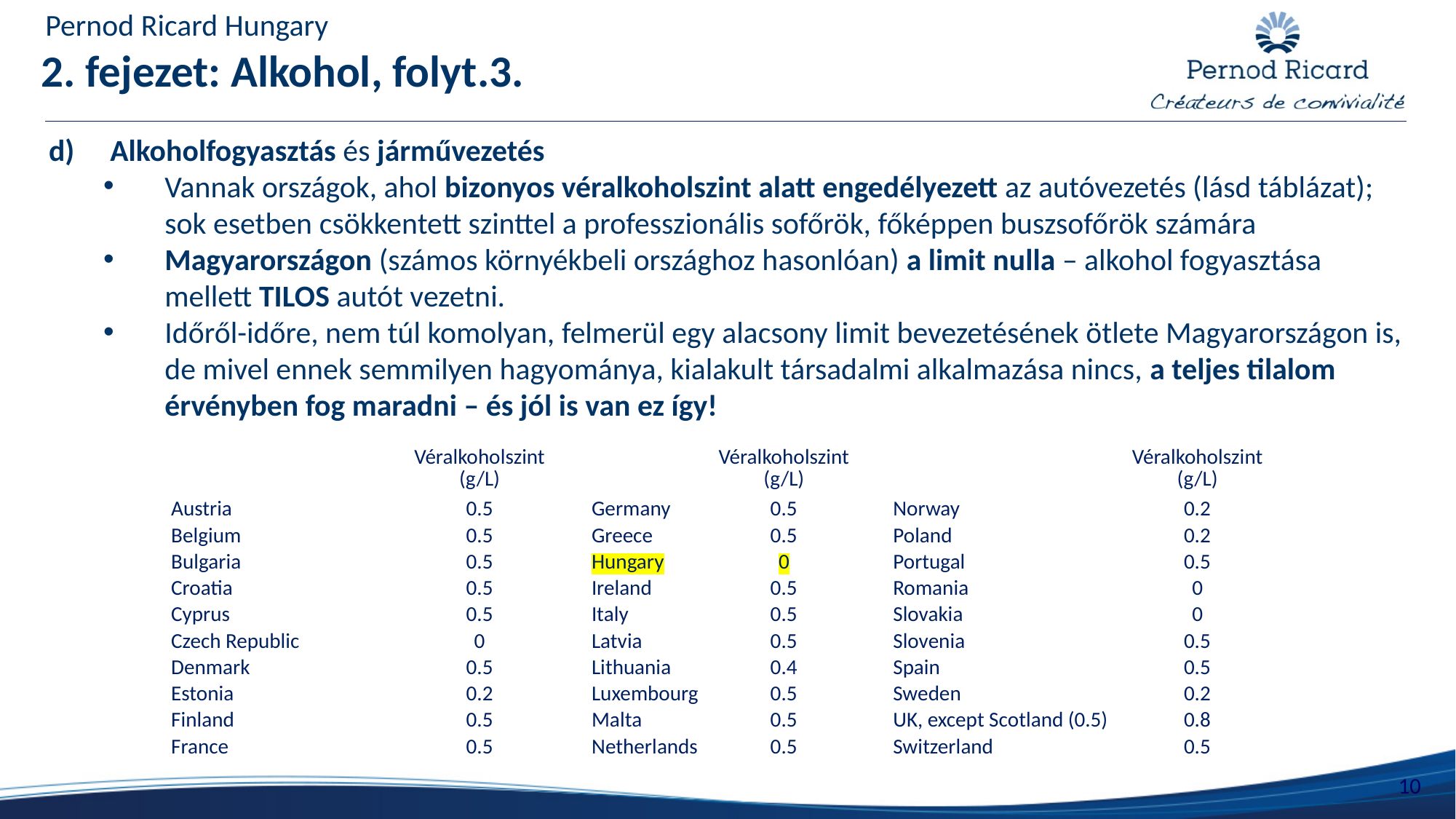

Pernod Ricard Hungary
# 2. fejezet: Alkohol, folyt.3.
Alkoholfogyasztás és járművezetés
Vannak országok, ahol bizonyos véralkoholszint alatt engedélyezett az autóvezetés (lásd táblázat); sok esetben csökkentett szinttel a professzionális sofőrök, főképpen buszsofőrök számára
Magyarországon (számos környékbeli országhoz hasonlóan) a limit nulla – alkohol fogyasztása mellett TILOS autót vezetni.
Időről-időre, nem túl komolyan, felmerül egy alacsony limit bevezetésének ötlete Magyarországon is, de mivel ennek semmilyen hagyománya, kialakult társadalmi alkalmazása nincs, a teljes tilalom érvényben fog maradni – és jól is van ez így!
|  | Véralkoholszint (g/L) |  |  | Véralkoholszint (g/L) |  |  | Véralkoholszint (g/L) |
| --- | --- | --- | --- | --- | --- | --- | --- |
| Austria | 0.5 |  | Germany | 0.5 |  | Norway | 0.2 |
| Belgium | 0.5 |  | Greece | 0.5 |  | Poland | 0.2 |
| Bulgaria | 0.5 |  | Hungary | 0 |  | Portugal | 0.5 |
| Croatia | 0.5 |  | Ireland | 0.5 |  | Romania | 0 |
| Cyprus | 0.5 |  | Italy | 0.5 |  | Slovakia | 0 |
| Czech Republic | 0 |  | Latvia | 0.5 |  | Slovenia | 0.5 |
| Denmark | 0.5 |  | Lithuania | 0.4 |  | Spain | 0.5 |
| Estonia | 0.2 |  | Luxembourg | 0.5 |  | Sweden | 0.2 |
| Finland | 0.5 |  | Malta | 0.5 |  | UK, except Scotland (0.5) | 0.8 |
| France | 0.5 |  | Netherlands | 0.5 |  | Switzerland | 0.5 |
10
10